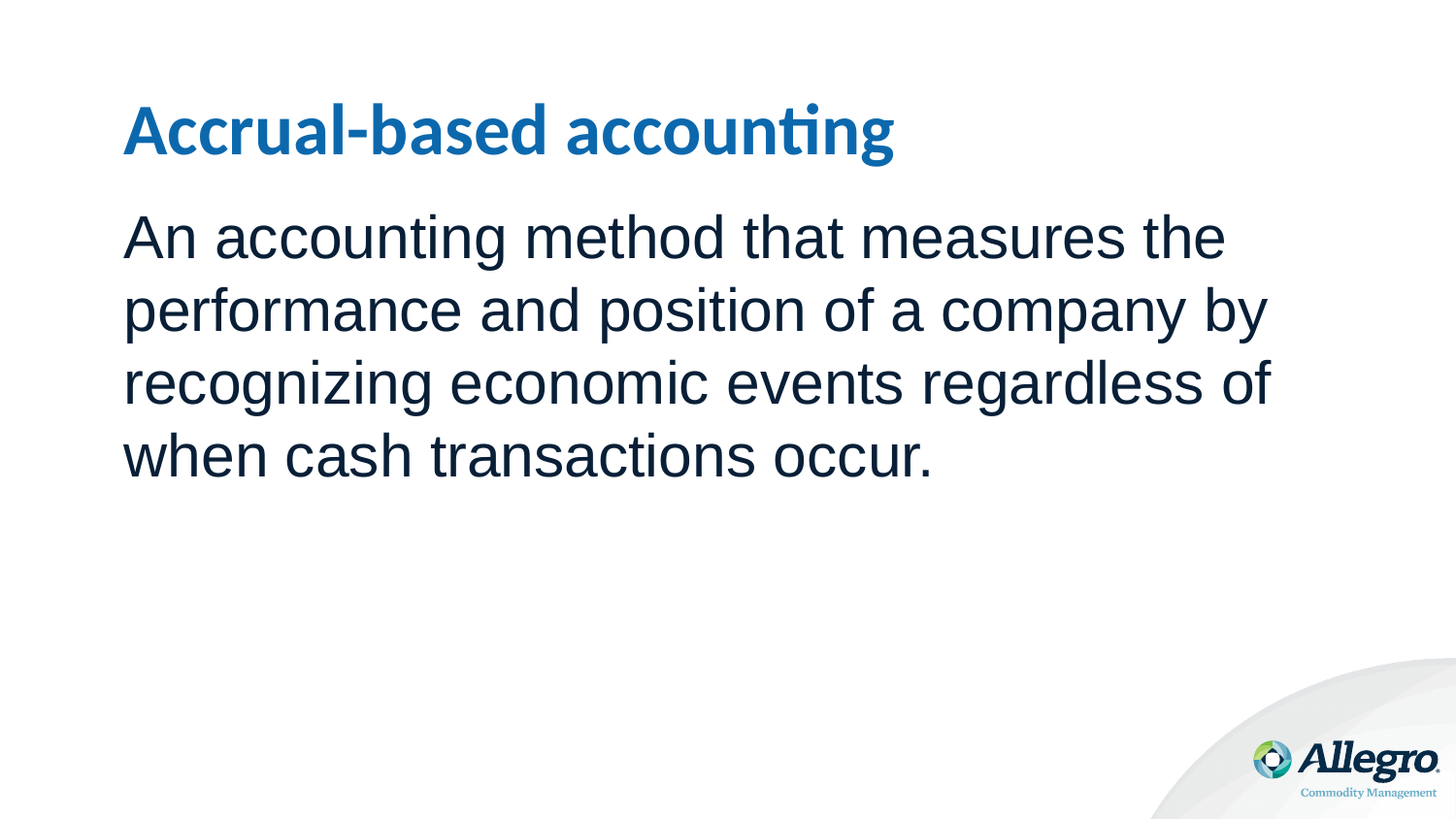

# Accrual-based accounting
An accounting method that measures the performance and position of a company by recognizing economic events regardless of when cash transactions occur.